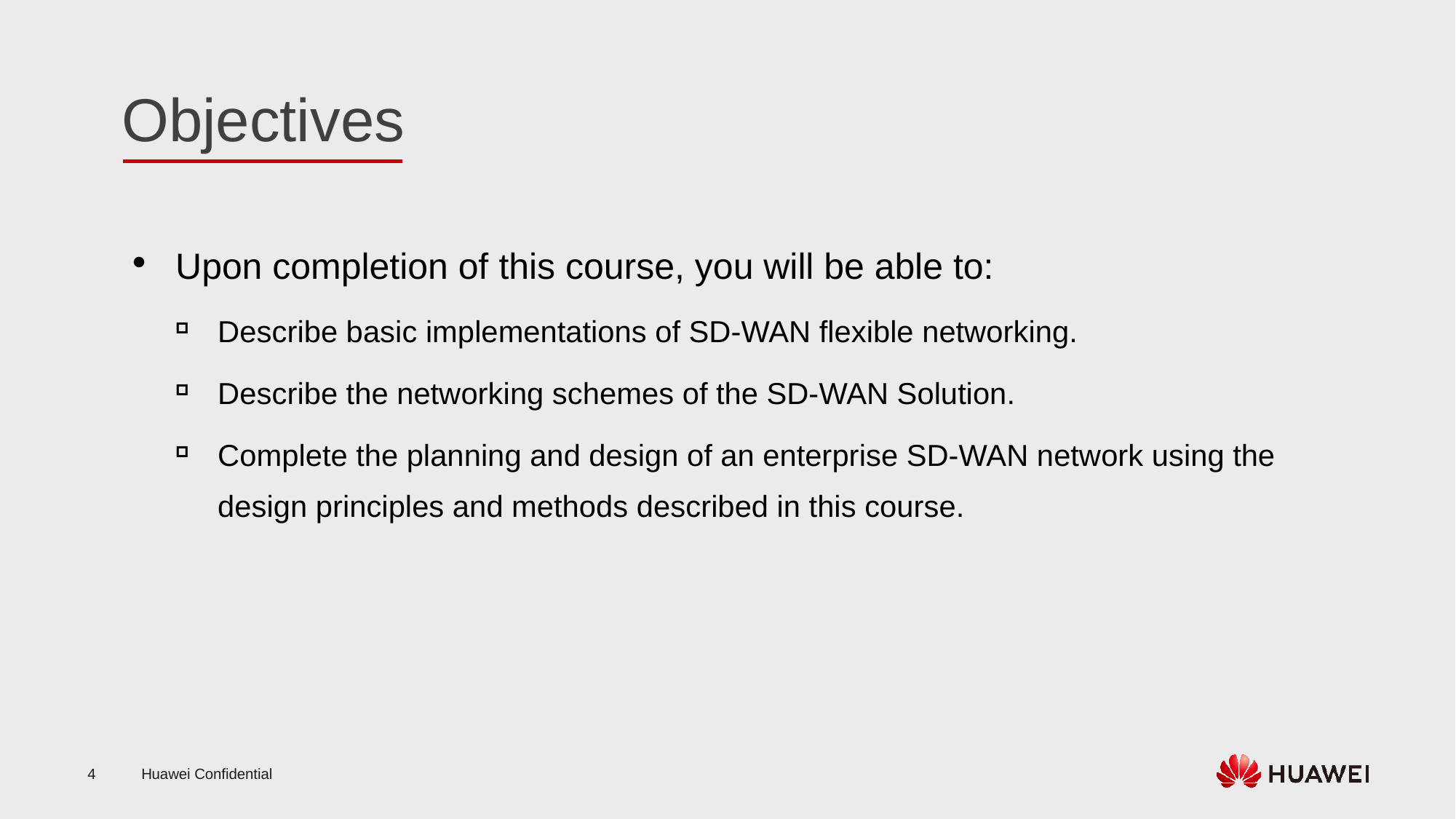

Upon completion of this course, you will be able to:
Describe basic implementations of SD-WAN flexible networking.
Describe the networking schemes of the SD-WAN Solution.
Complete the planning and design of an enterprise SD-WAN network using the design principles and methods described in this course.